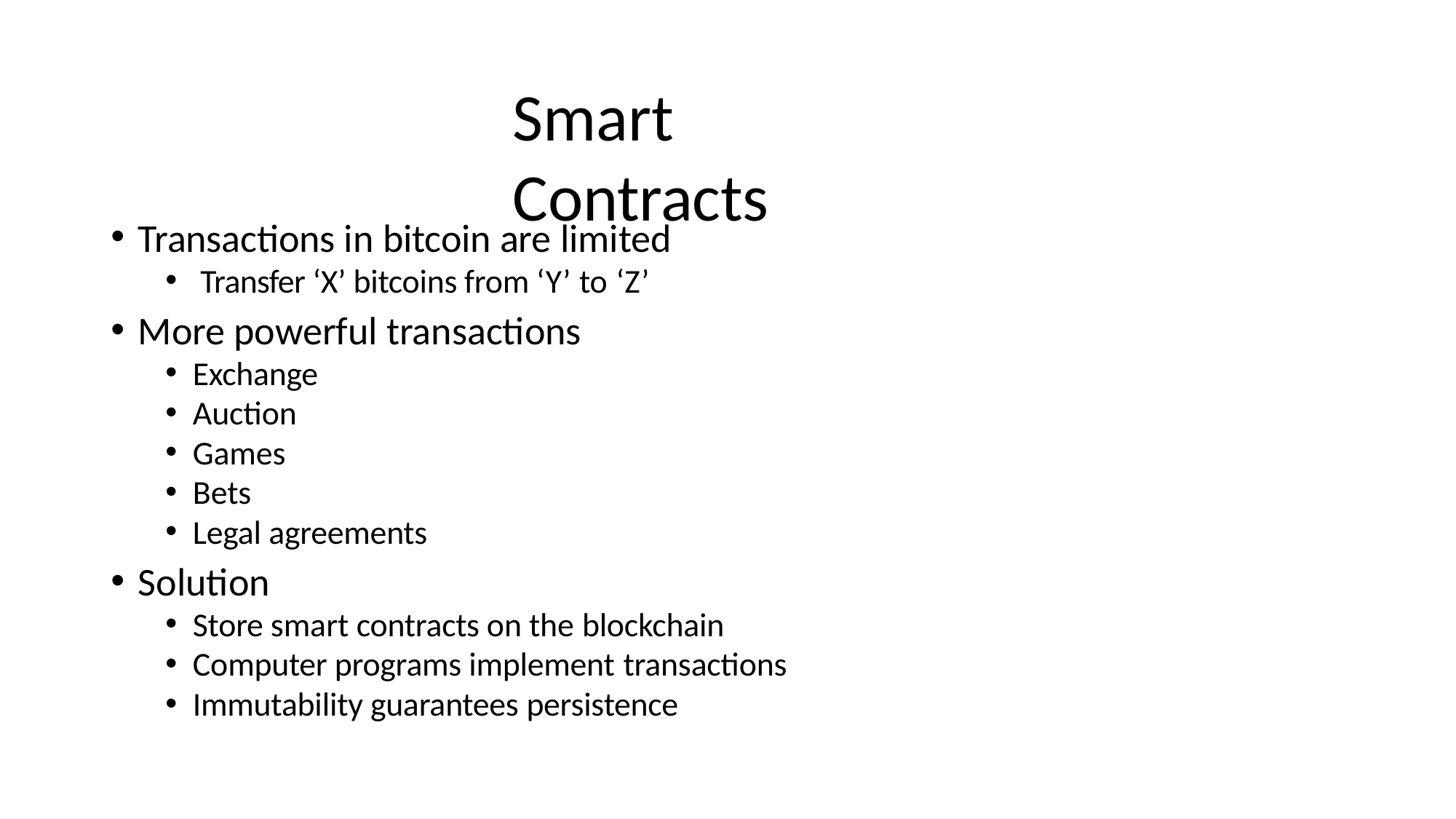

# Smart Contracts
Transactions in bitcoin are limited
Transfer ‘X’ bitcoins from ‘Y’ to ‘Z’
More powerful transactions
Exchange
Auction
Games
Bets
Legal agreements
Solution
Store smart contracts on the blockchain
Computer programs implement transactions
Immutability guarantees persistence